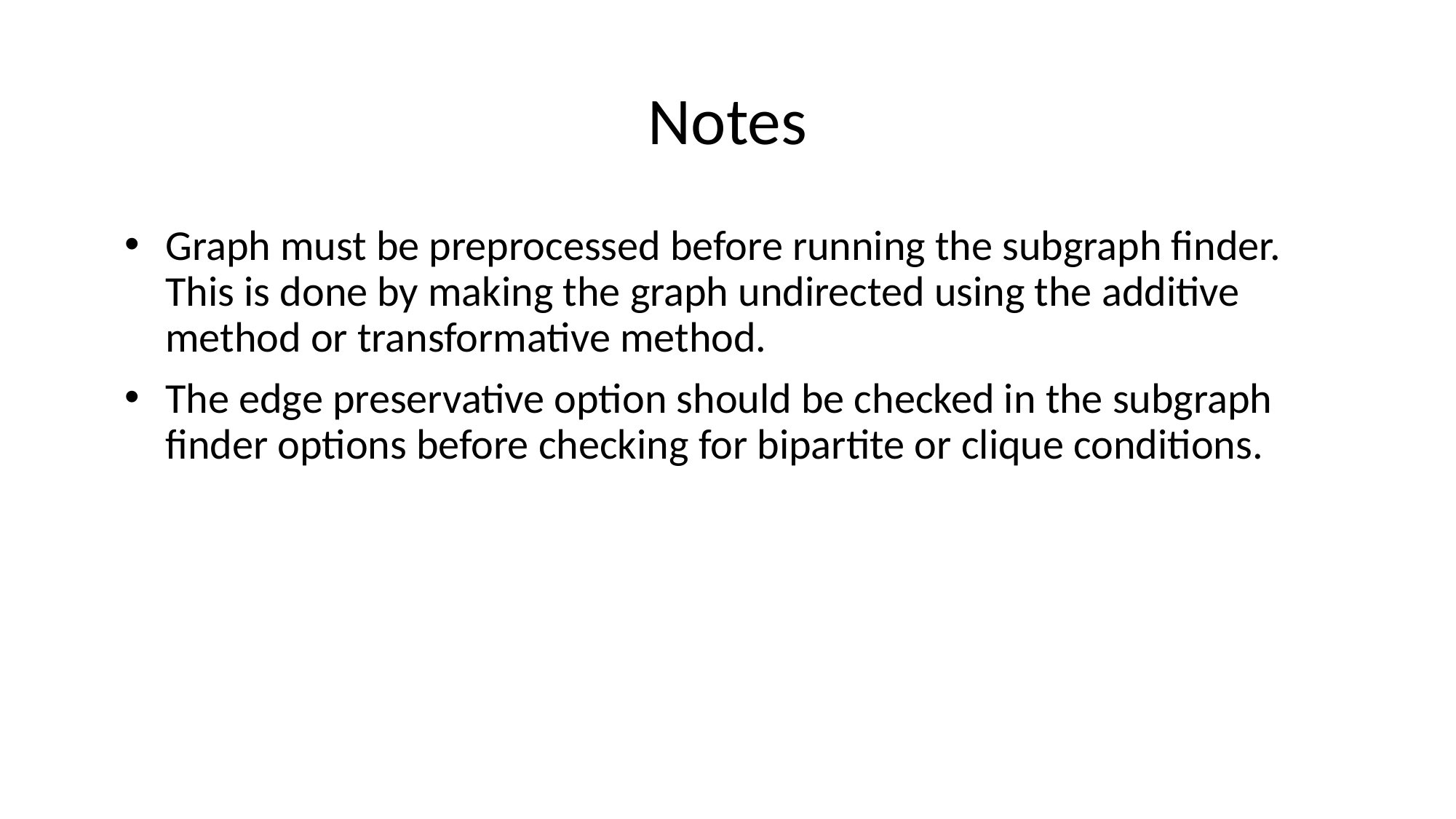

# Notes
Graph must be preprocessed before running the subgraph finder. This is done by making the graph undirected using the additive method or transformative method.
The edge preservative option should be checked in the subgraph finder options before checking for bipartite or clique conditions.